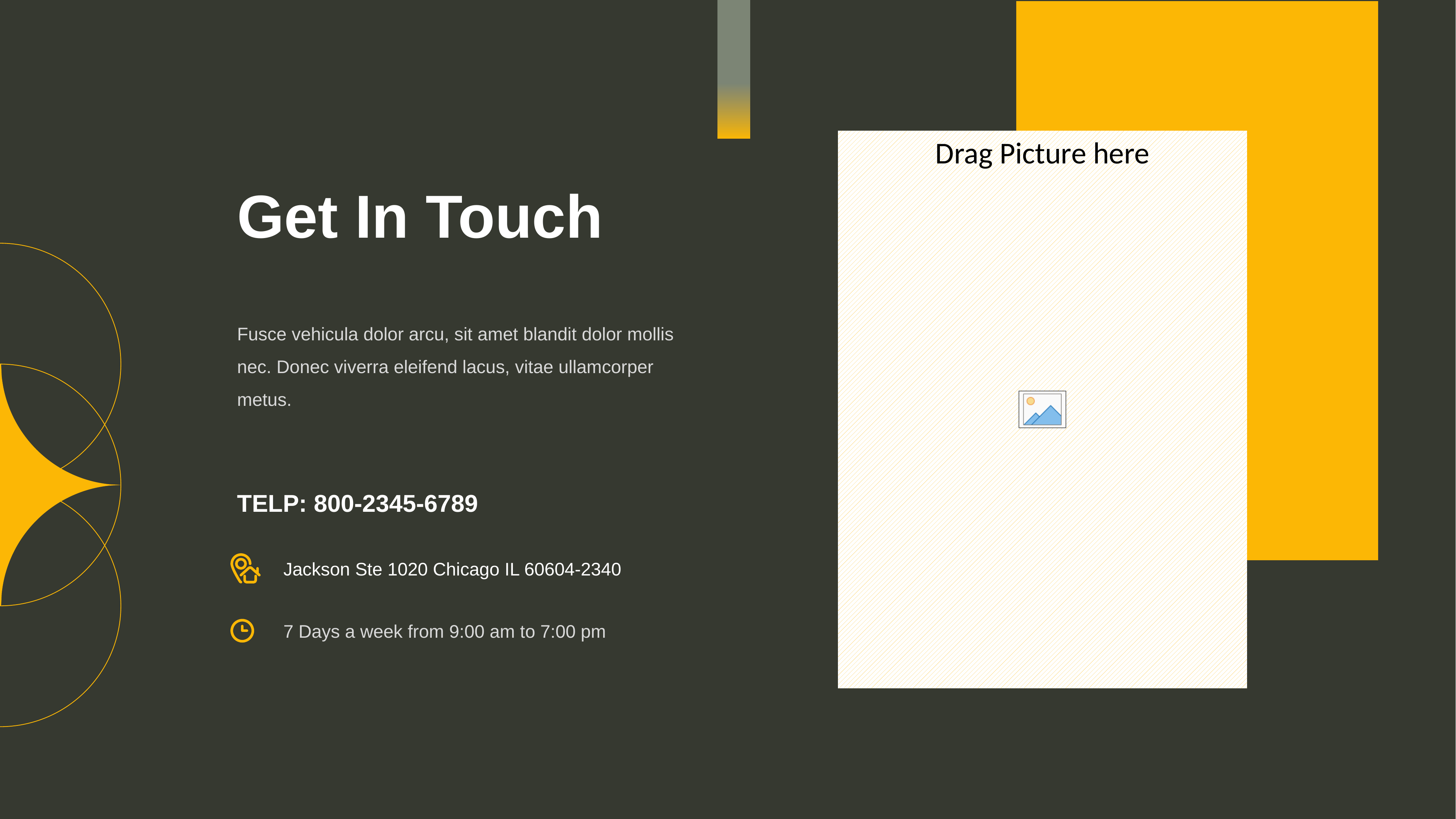

Get In Touch
Fusce vehicula dolor arcu, sit amet blandit dolor mollis nec. Donec viverra eleifend lacus, vitae ullamcorper metus.
TELP: 800-2345-6789

Jackson Ste 1020 Chicago IL 60604-2340
7 Days a week from 9:00 am to 7:00 pm